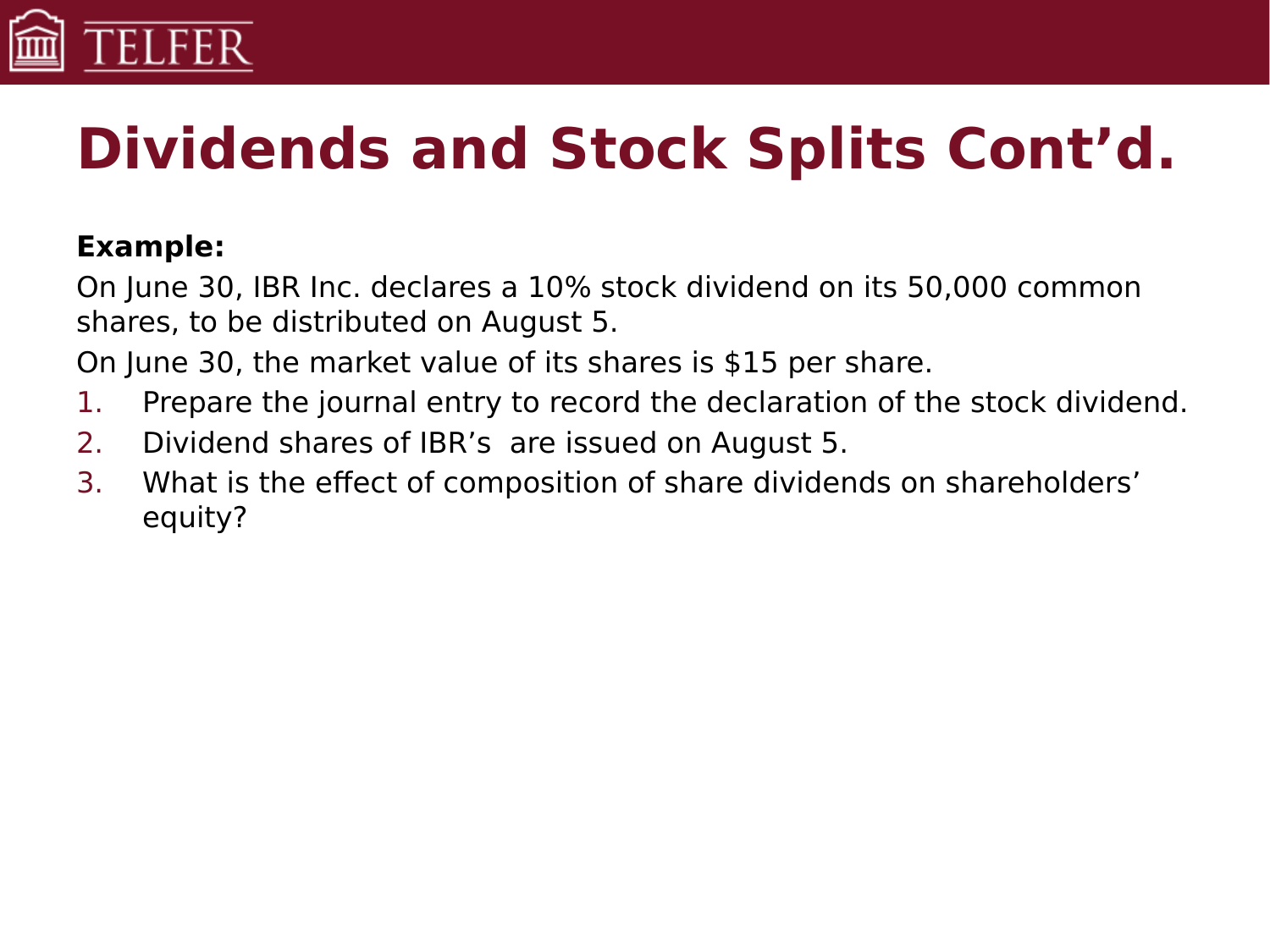

# Dividends and Stock Splits Cont’d.
Example:
On June 30, IBR Inc. declares a 10% stock dividend on its 50,000 common shares, to be distributed on August 5.
On June 30, the market value of its shares is $15 per share.
Prepare the journal entry to record the declaration of the stock dividend.
Dividend shares of IBR’s  are issued on August 5.
What is the effect of composition of share dividends on shareholders’ equity?